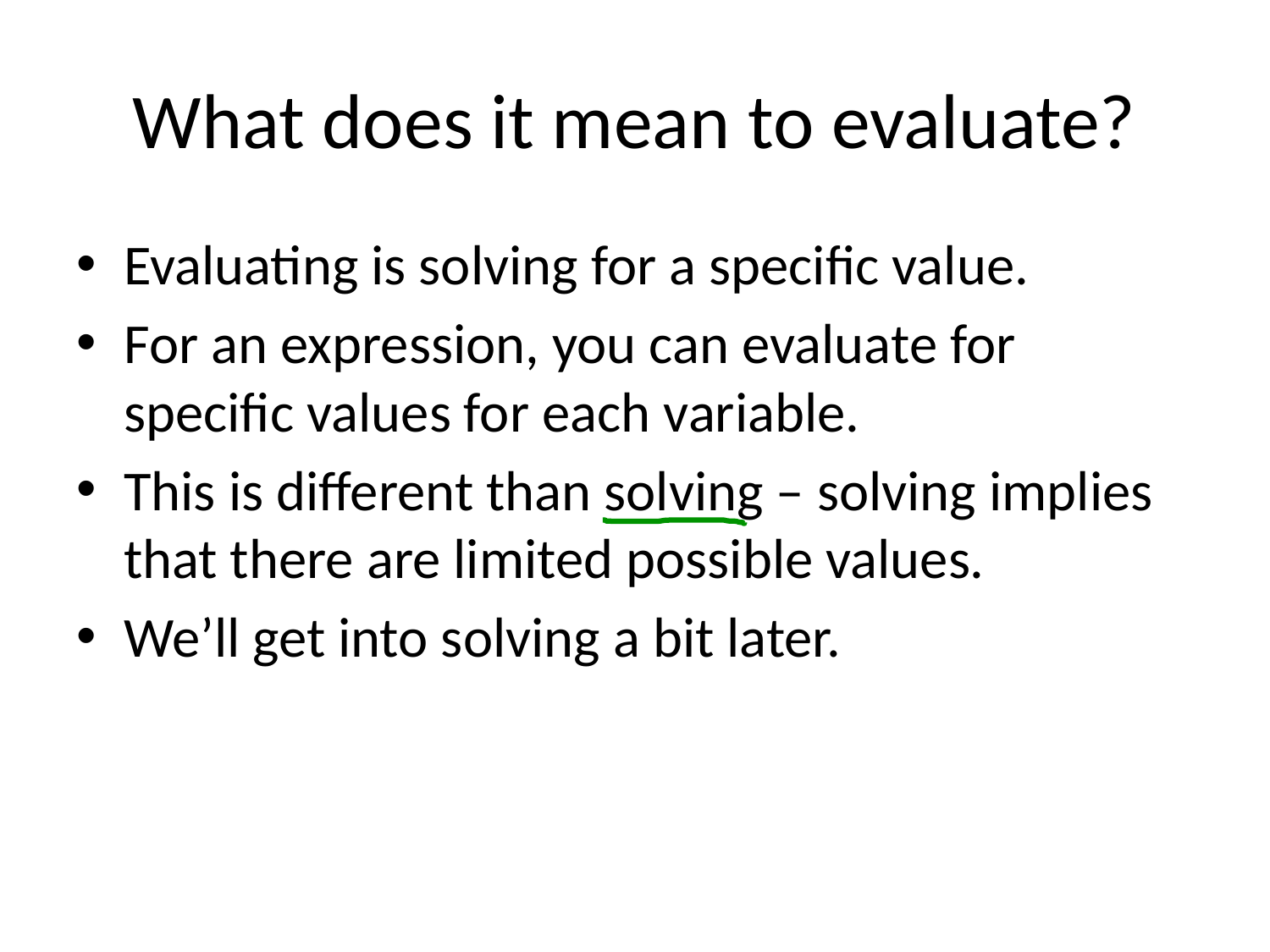

# What does it mean to evaluate?
Evaluating is solving for a specific value.
For an expression, you can evaluate for specific values for each variable.
This is different than solving – solving implies that there are limited possible values.
We’ll get into solving a bit later.